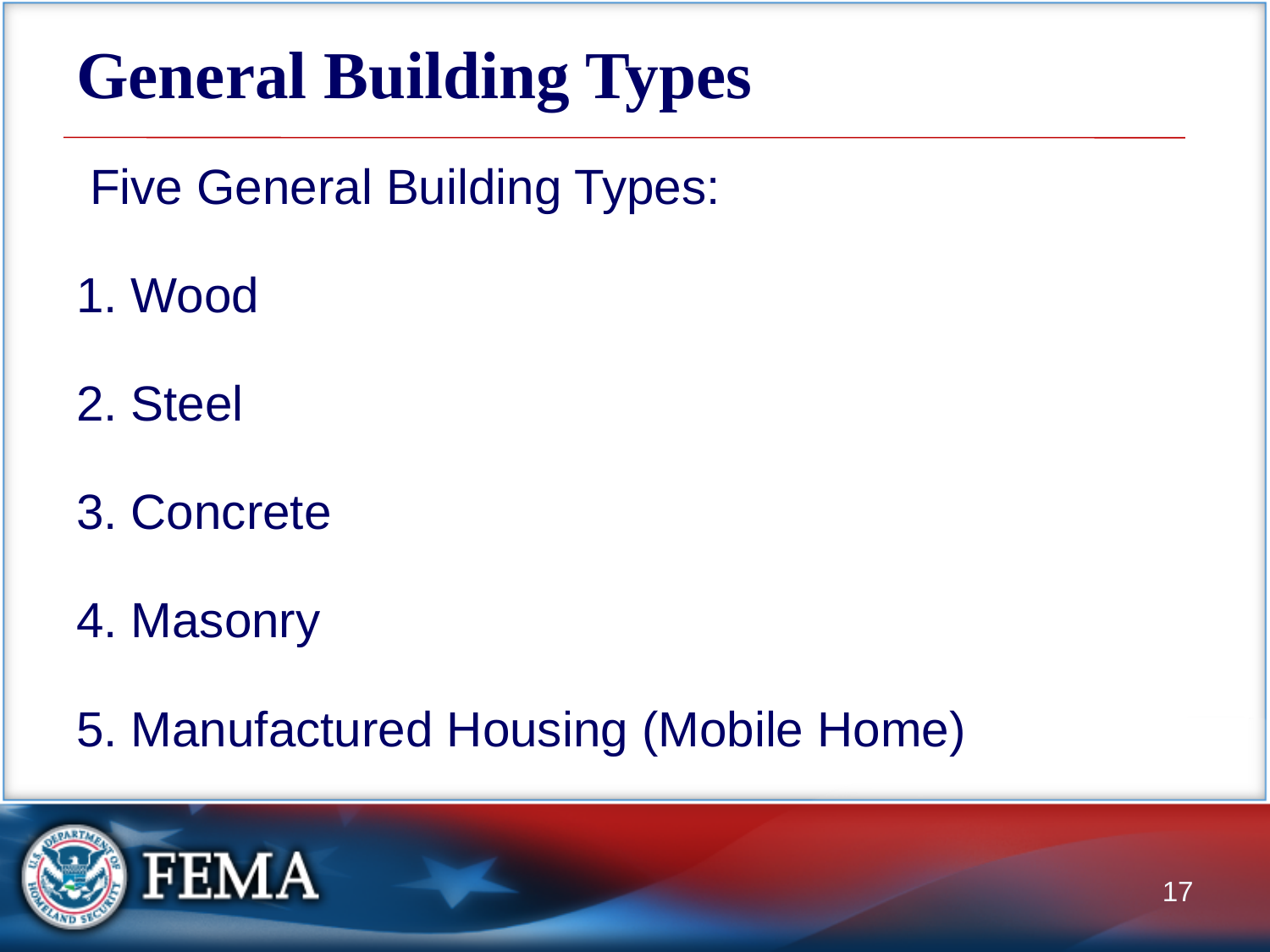

# General Building Types
 Five General Building Types:
1. Wood
2. Steel
3. Concrete
4. Masonry
5. Manufactured Housing (Mobile Home)
17